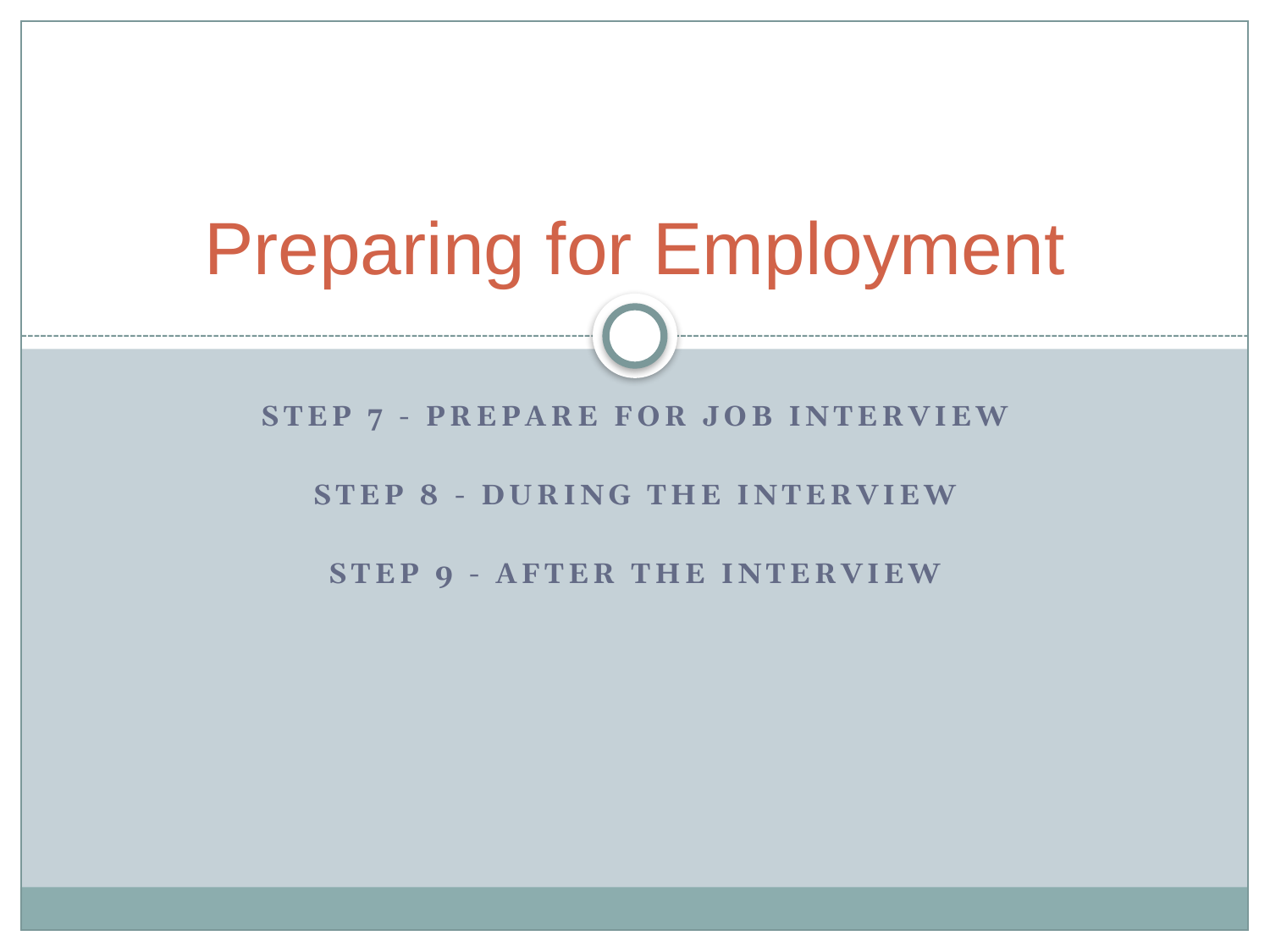

# Preparing for Employment
Step 7 - Prepare for Job Interview

Step 8 - During the interview

Step 9 - After the interview